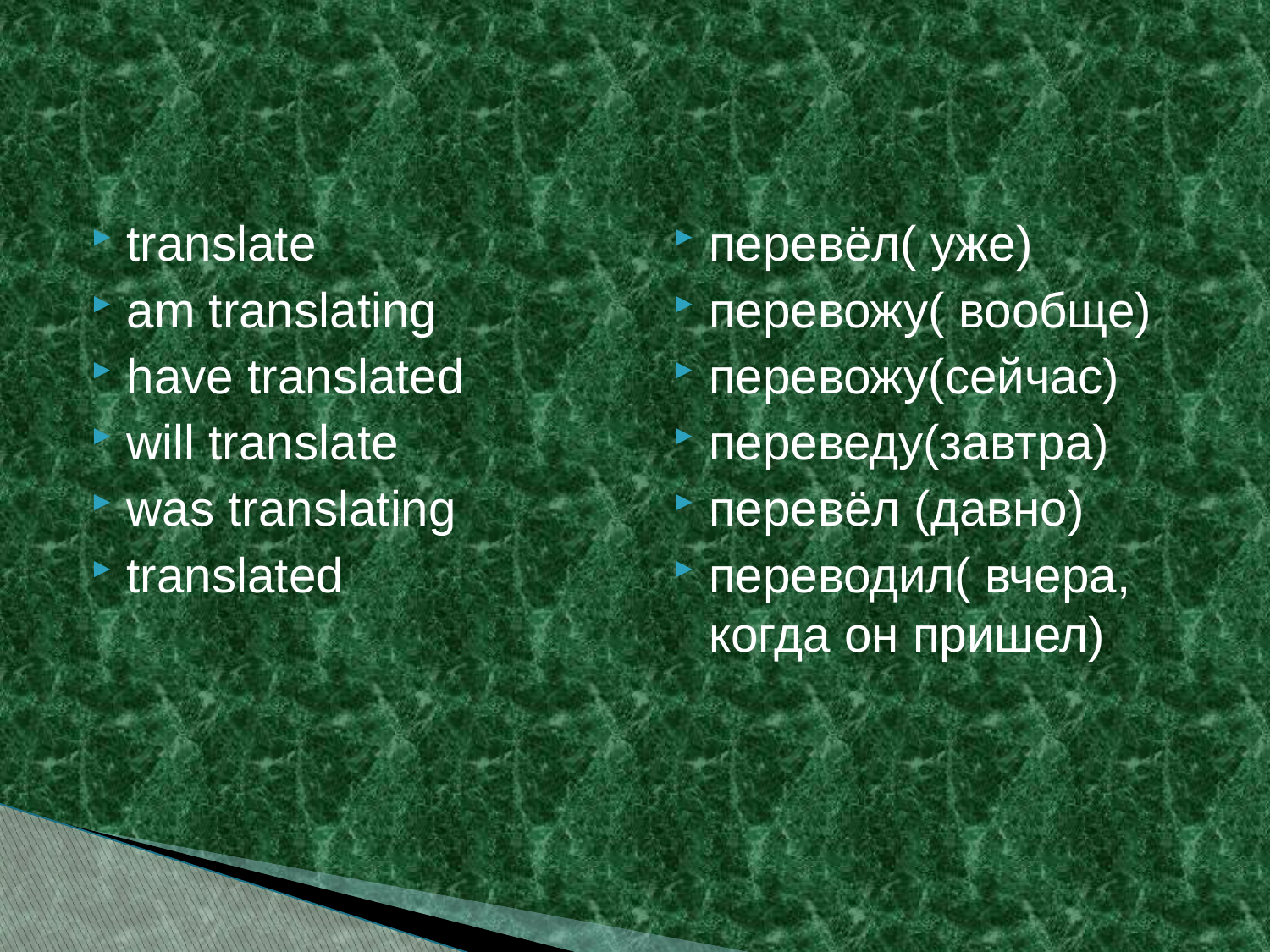

translate
am translating
have translated
will translate
was translating
translated
перевёл( уже)
перевожу( вообще)
перевожу(сейчас)
переведу(завтра)
перевёл (давно)
переводил( вчера, когда он пришел)